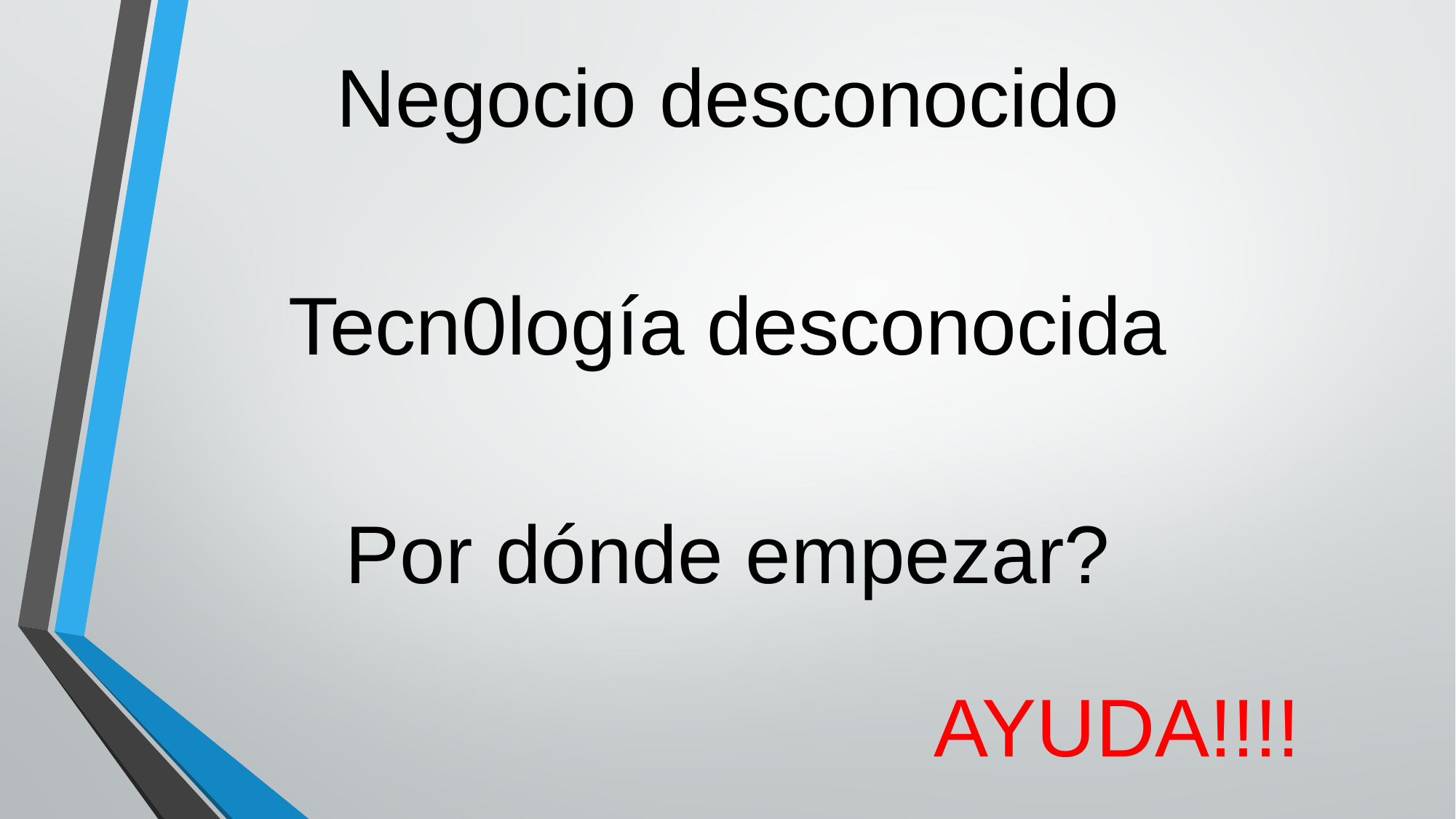

Negocio desconocido
Tecn0logía desconocida
Por dónde empezar?
AYUDA!!!!